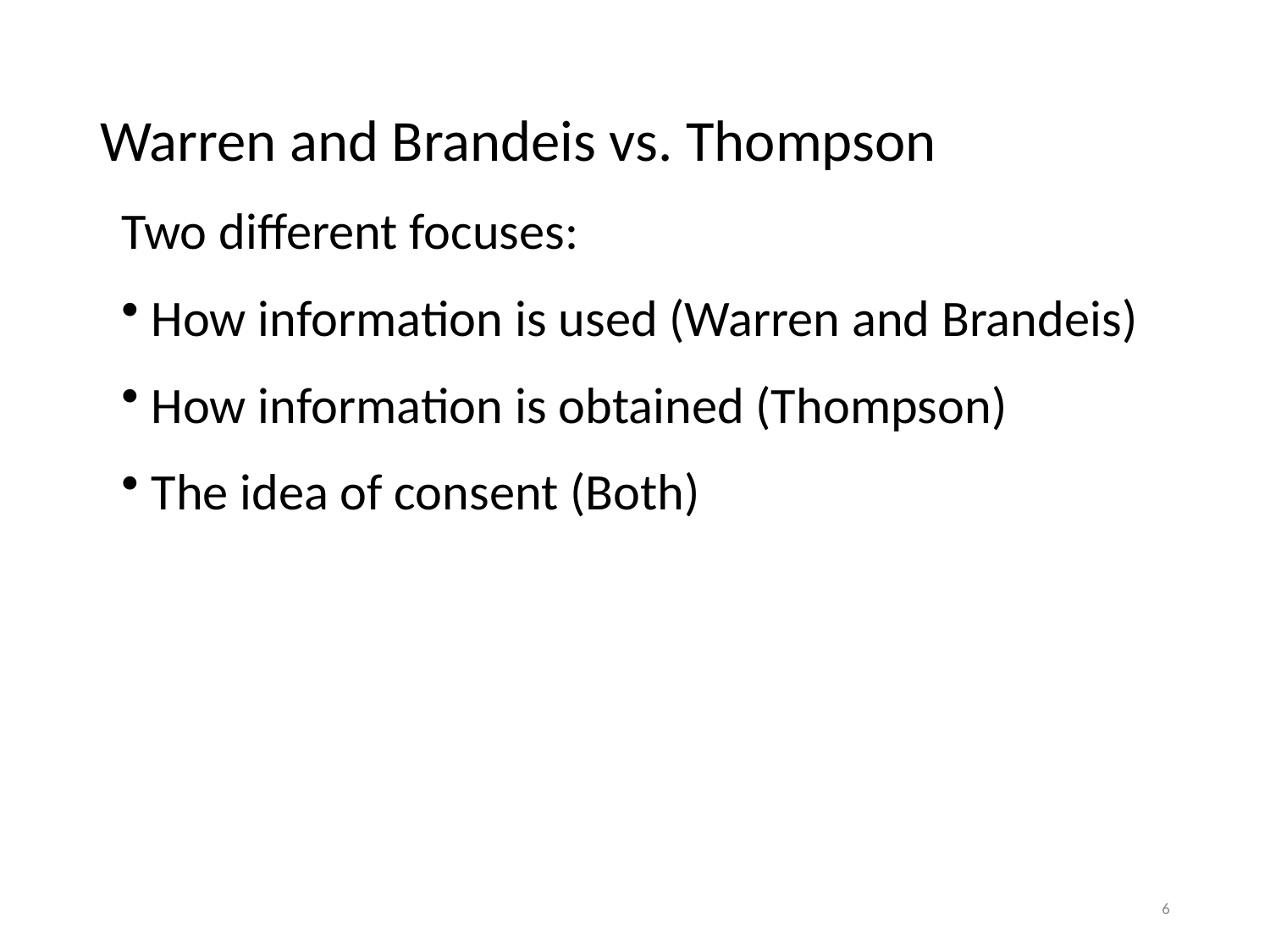

# Warren and Brandeis vs. Thompson
Two different focuses:
 How information is used (Warren and Brandeis)
 How information is obtained (Thompson)
 The idea of consent (Both)
6